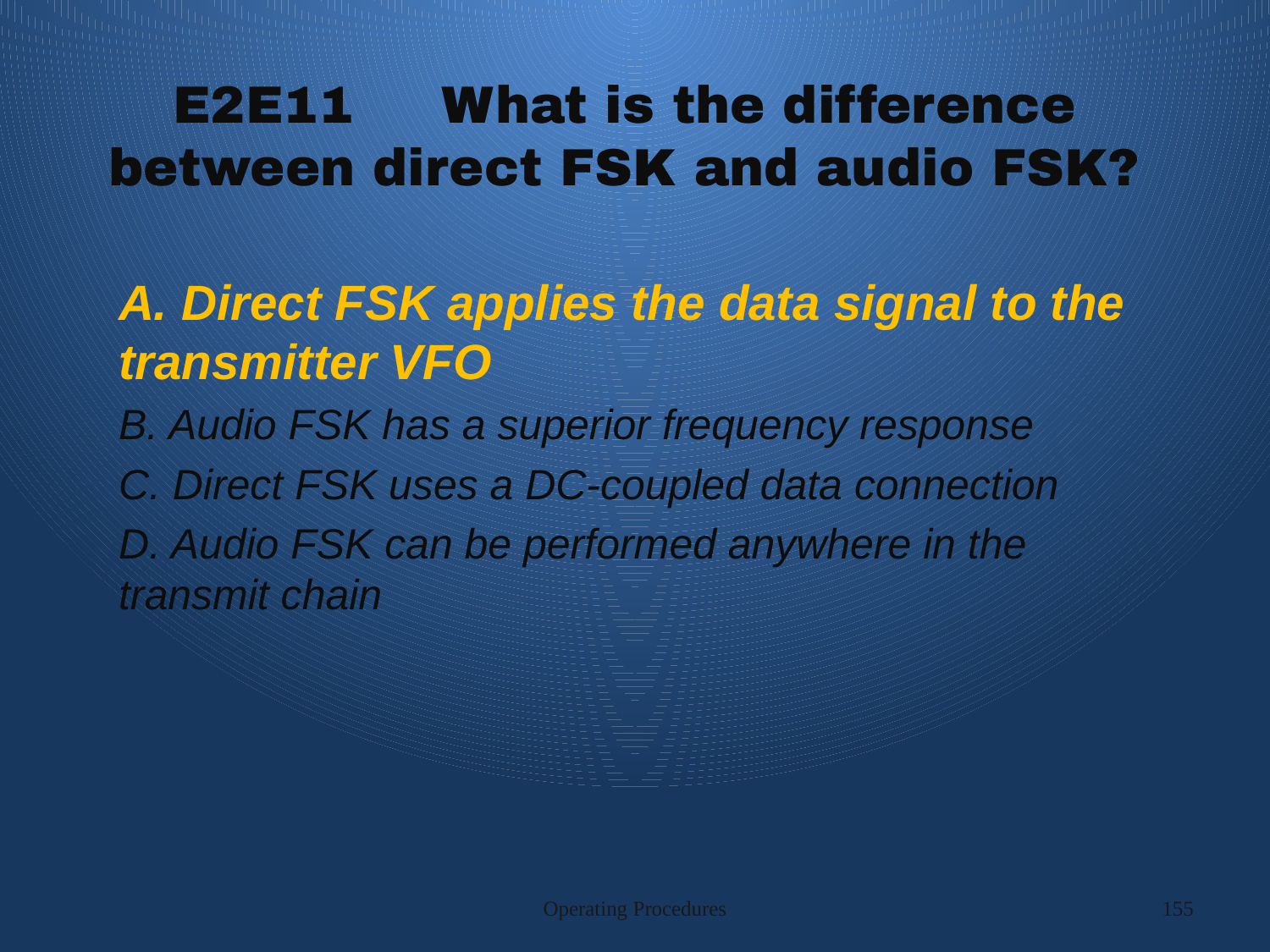

# E2E11     What is the difference between direct FSK and audio FSK?
A. Direct FSK applies the data signal to the transmitter VFO
B. Audio FSK has a superior frequency response
C. Direct FSK uses a DC-coupled data connection
D. Audio FSK can be performed anywhere in the transmit chain
Operating Procedures
155